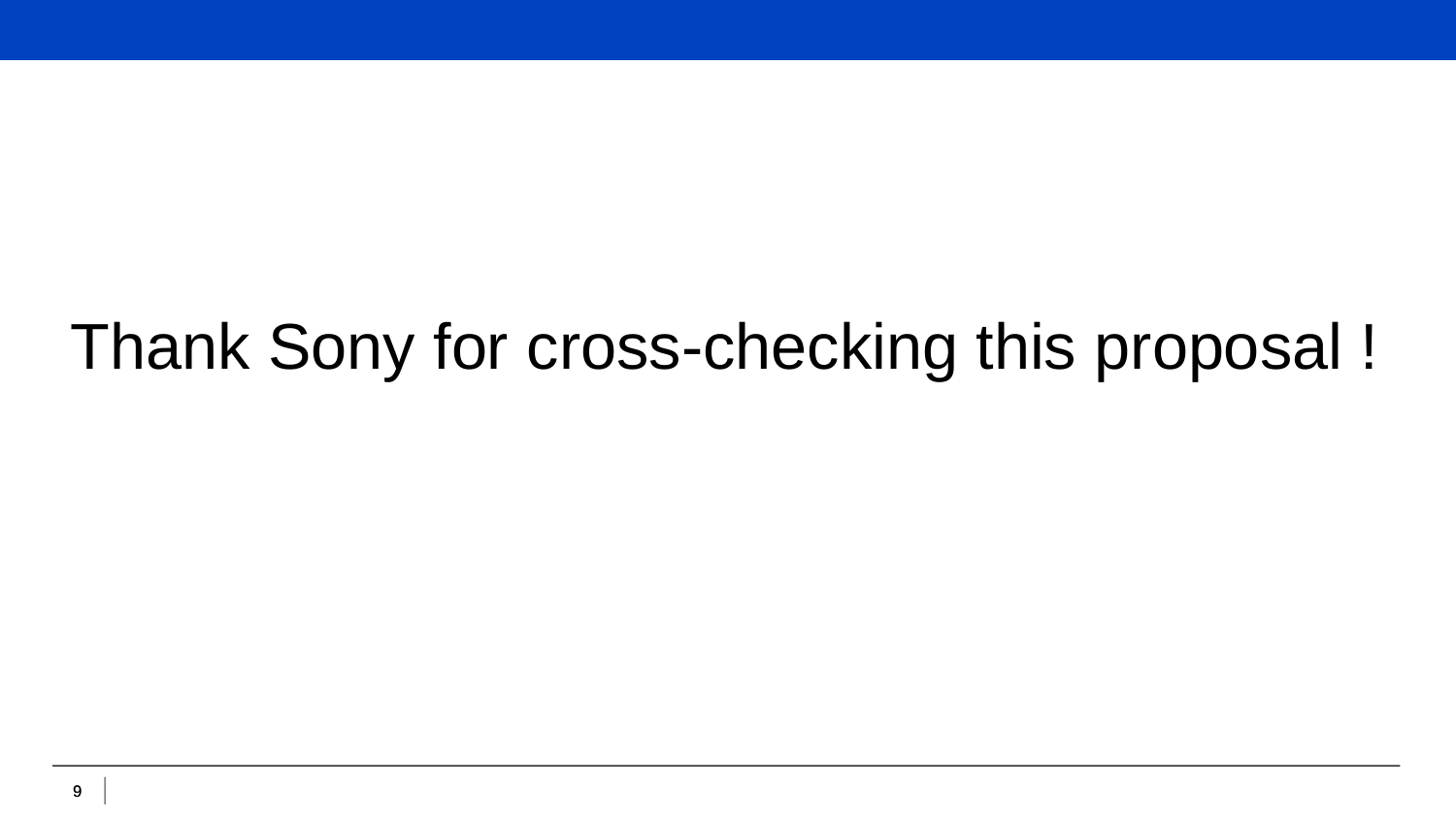

Thank Sony for cross-checking this proposal !
9